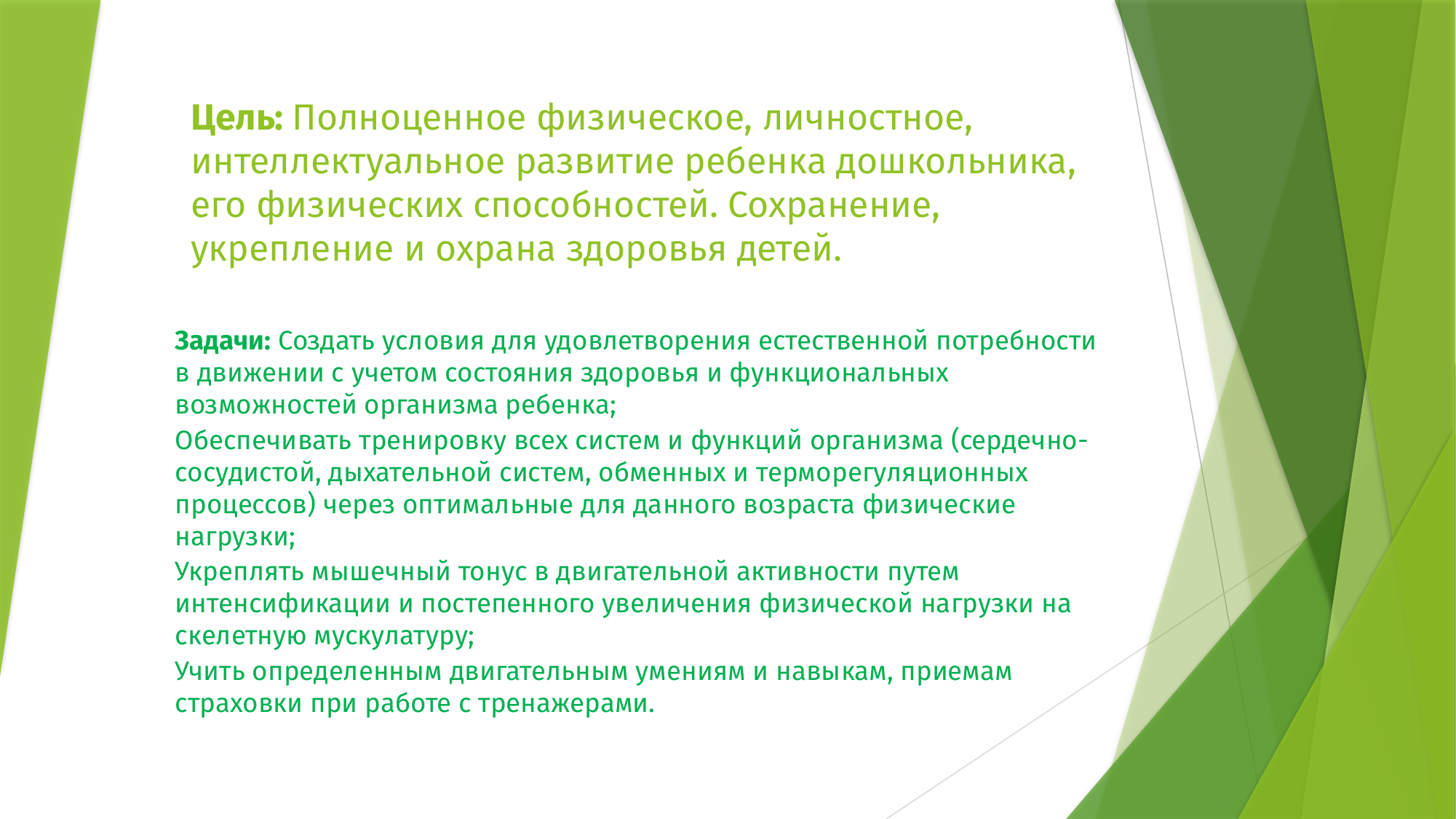

# Цель: Полноценное физическое, личностное, интеллектуальное развитие ребенка дошкольника, его физических способностей. Сохранение, укрепление и охрана здоровья детей.
Задачи: Создать условия для удовлетворения естественной потребности в движении с учетом состояния здоровья и функциональных возможностей организма ребенка;
Обеспечивать тренировку всех систем и функций организма (сердечно-сосудистой, дыхательной систем, обменных и терморегуляционных процессов) через оптимальные для данного возраста физические нагрузки;
Укреплять мышечный тонус в двигательной активности путем интенсификации и постепенного увеличения физической нагрузки на скелетную мускулатуру;
Учить определенным двигательным умениям и навыкам, приемам страховки при работе с тренажерами.